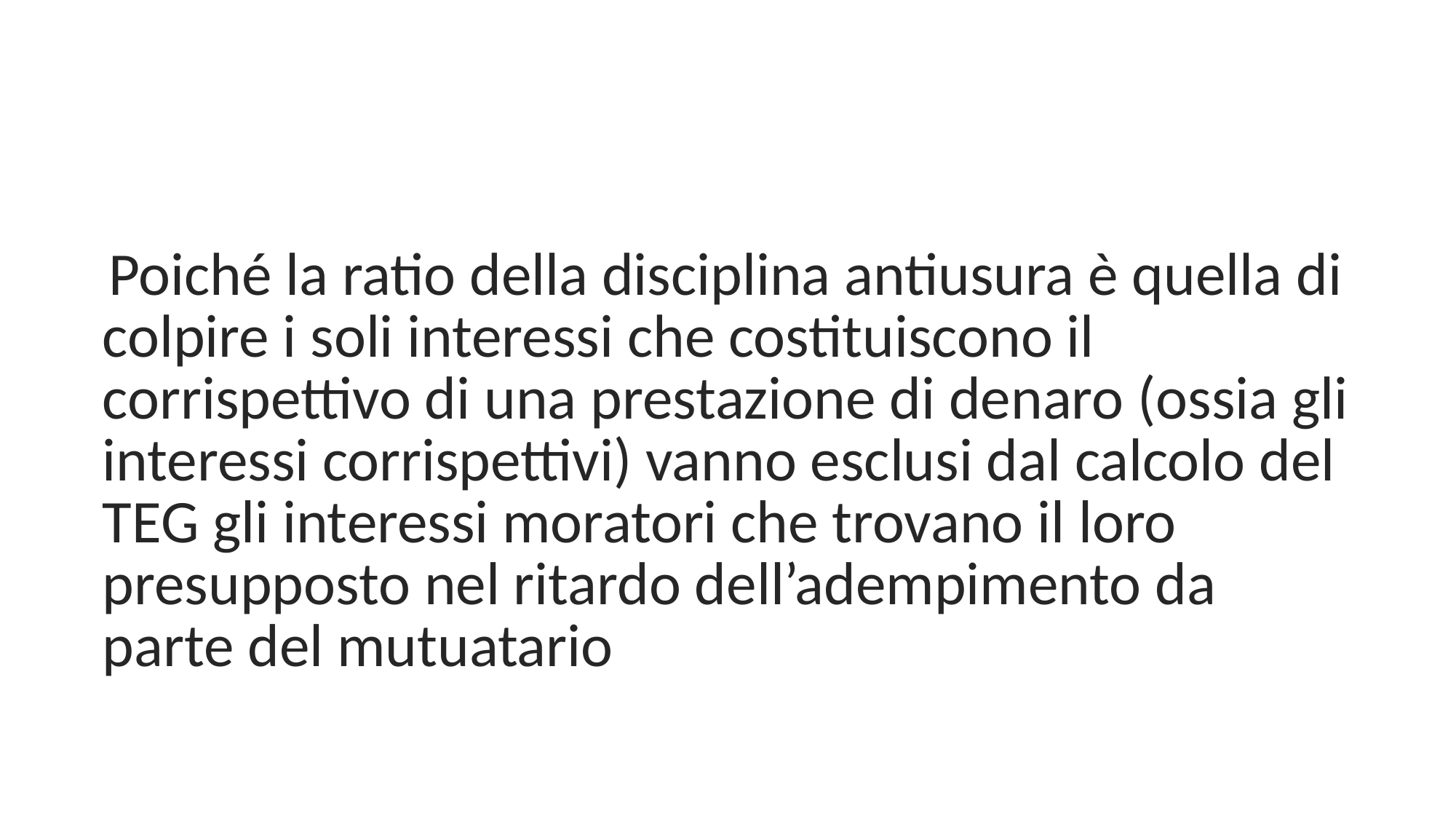

#
Poiché la ratio della disciplina antiusura è quella di colpire i soli interessi che costituiscono il corrispettivo di una prestazione di denaro (ossia gli interessi corrispettivi) vanno esclusi dal calcolo del TEG gli interessi moratori che trovano il loro presupposto nel ritardo dell’adempimento da parte del mutuatario